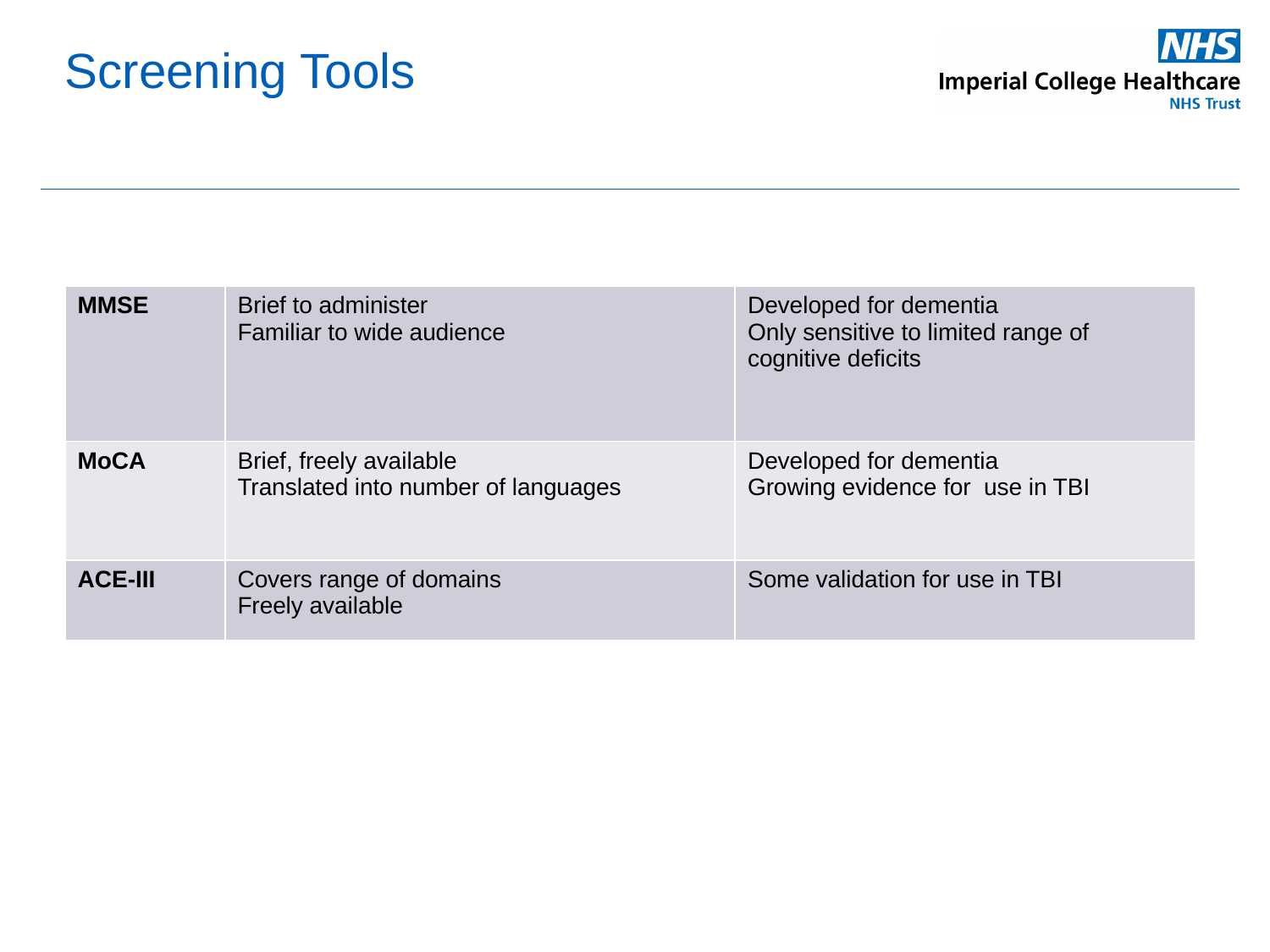

# Screening Tools
| MMSE | Brief to administer Familiar to wide audience | Developed for dementia Only sensitive to limited range of cognitive deficits |
| --- | --- | --- |
| MoCA | Brief, freely available Translated into number of languages | Developed for dementia Growing evidence for use in TBI |
| ACE-III | Covers range of domains Freely available | Some validation for use in TBI |